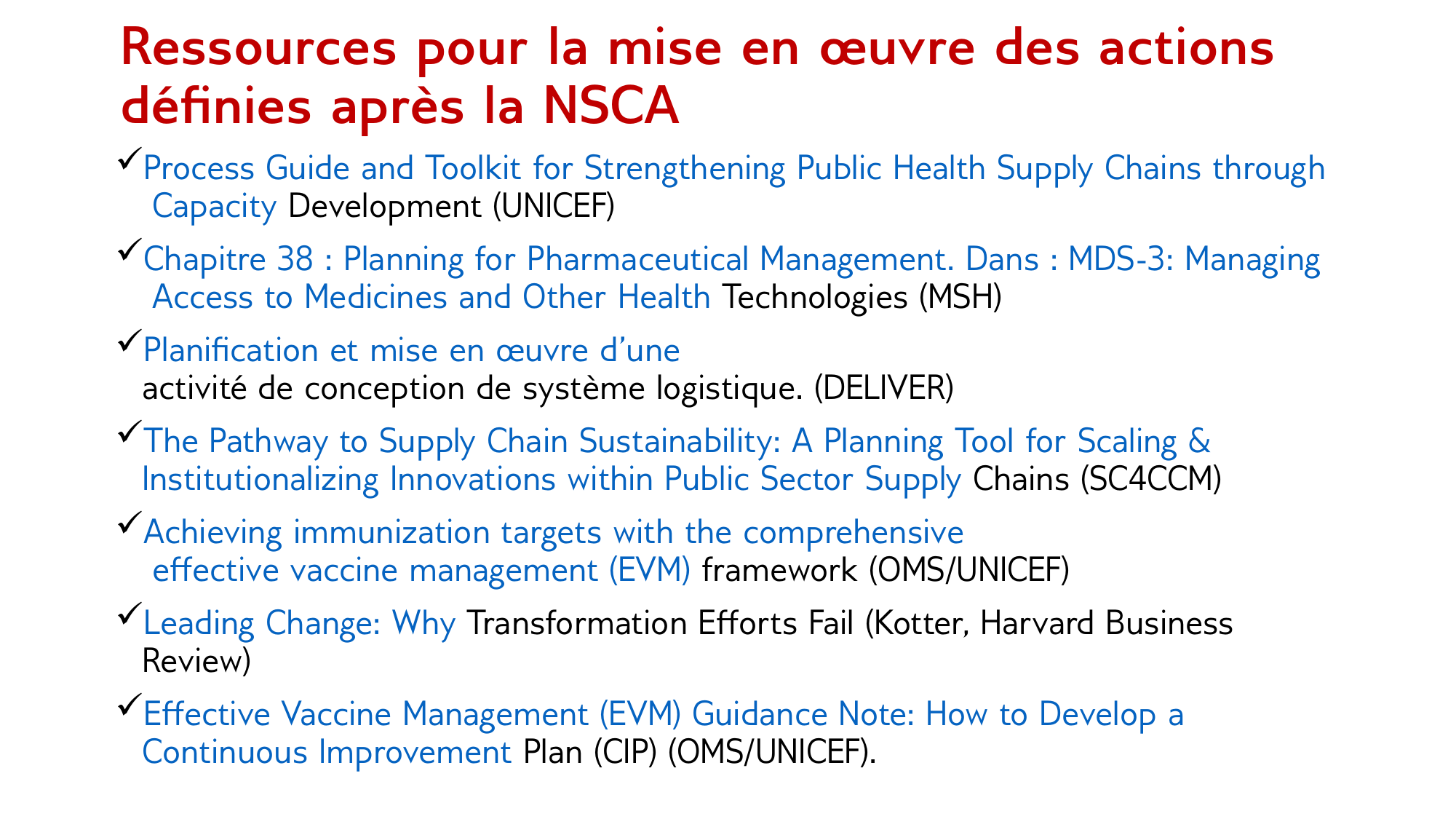

# Ressources pour la mise en œuvre des actions définies après la NSCA
Process Guide and Toolkit for Strengthening Public Health Supply Chains through Capacity Development (UNICEF)
Chapitre 38 : Planning for Pharmaceutical Management. Dans : MDS-3: Managing Access to Medicines and Other Health Technologies (MSH)
Planification et mise en œuvre d’une activité de conception de système logistique. (DELIVER)
The Pathway to Supply Chain Sustainability: A Planning Tool for Scaling & Institutionalizing Innovations within Public Sector Supply Chains (SC4CCM)
Achieving immunization targets with the comprehensive effective vaccine management (EVM) framework (OMS/UNICEF)
Leading Change: Why Transformation Efforts Fail (Kotter, Harvard Business Review)
Effective Vaccine Management (EVM) Guidance Note: How to Develop a Continuous Improvement Plan (CIP) (OMS/UNICEF).